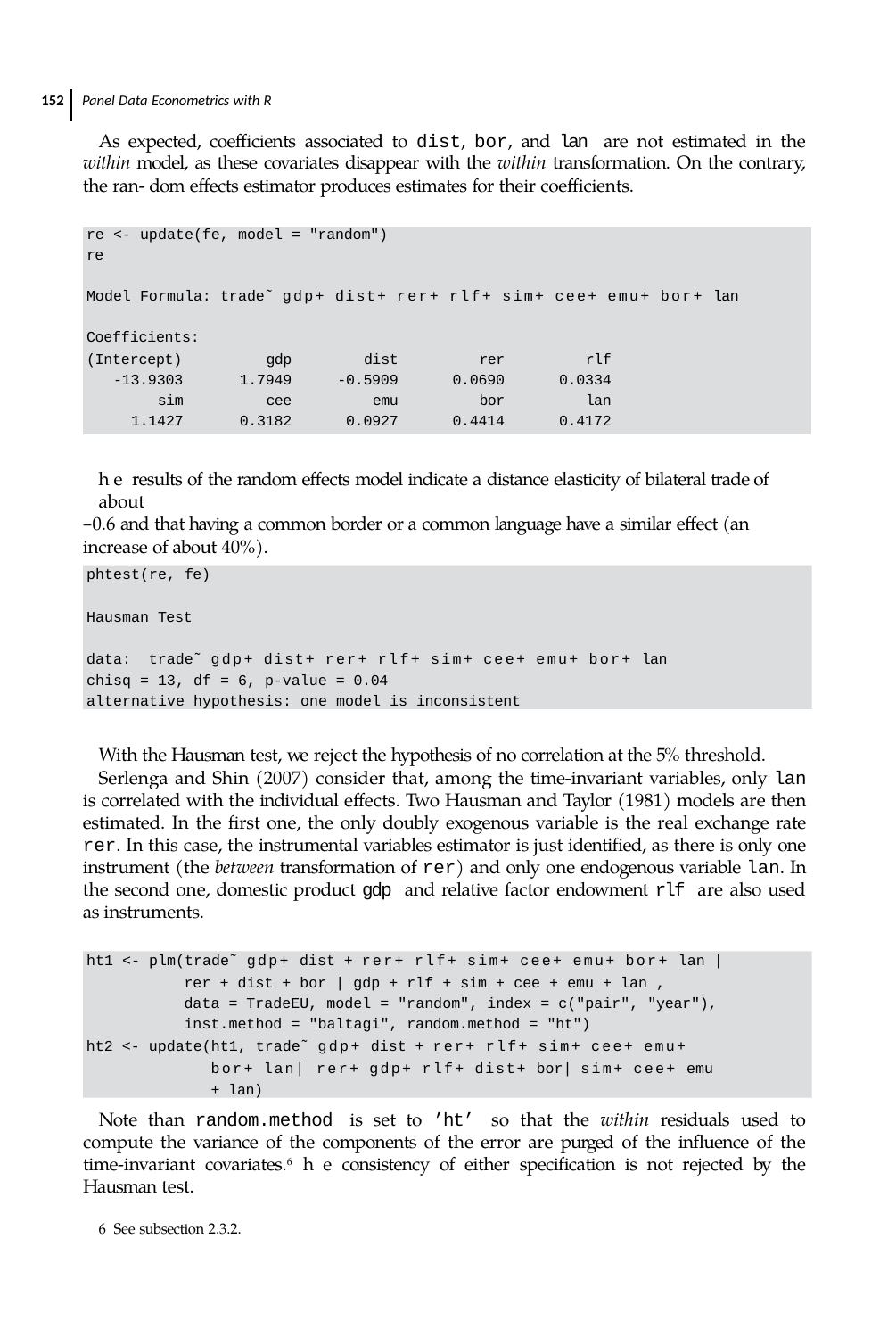

152  Panel Data Econometrics with R

As expected, coeﬃcients associated to dist, bor, and lan are not estimated in the within model, as these covariates disappear with the within transformation. On the contrary, the ran- dom effects estimator produces estimates for their coeﬃcients.

| re <- update(fe, model = "random") re Model Formula: trade ̃ gdp+ dist+ rer+ rlf+ sim+ cee+ emu+ bor+ lan |  |  |  |  |
| --- | --- | --- | --- | --- |
| Coefficients: |  |  |  |  |
| (Intercept) | gdp | dist | rer | rlf |
| -13.9303 | 1.7949 | -0.5909 | 0.0690 | 0.0334 |
| sim | cee | emu | bor | lan |
| 1.1427 | 0.3182 | 0.0927 | 0.4414 | 0.4172 |
he results of the random effects model indicate a distance elasticity of bilateral trade of about
–0.6 and that having a common border or a common language have a similar effect (an increase of about 40%).
phtest(re, fe)

Hausman Test

data: trade ̃ gdp+ dist+ rer+ rlf+ sim+ cee+ emu+ bor+ lan chisq = 13, df = 6, p-value = 0.04
alternative hypothesis: one model is inconsistent
With the Hausman test, we reject the hypothesis of no correlation at the 5% threshold.
Serlenga and Shin (2007) consider that, among the time-invariant variables, only lan is correlated with the individual effects. Two Hausman and Taylor (1981) models are then estimated. In the ﬁrst one, the only doubly exogenous variable is the real exchange rate rer. In this case, the instrumental variables estimator is just identiﬁed, as there is only one instrument (the between transformation of rer) and only one endogenous variable lan. In the second one, domestic product gdp and relative factor endowment rlf are also used as instruments.
ht1 <- plm(trade ̃ gdp+ dist + rer+ rlf+ sim+ cee+ emu+ bor+ lan |
rer + dist + bor | gdp + rlf + sim + cee + emu + lan ,
data = TradeEU, model = "random", index = c("pair", "year"), inst.method = "baltagi", random.method = "ht")
ht2 <- update(ht1, trade ̃ gdp+ dist + rer+ rlf+ sim+ cee+ emu+ bor+ lan| rer+ gdp+ rlf+ dist+ bor| sim+ cee+ emu + lan)
Note than random.method is set to ’ht’ so that the within residuals used to compute the variance of the components of the error are purged of the influence of the time-invariant covariates.6 he consistency of either speciﬁcation is not rejected by the Hausman test.

6 See subsection 2.3.2.